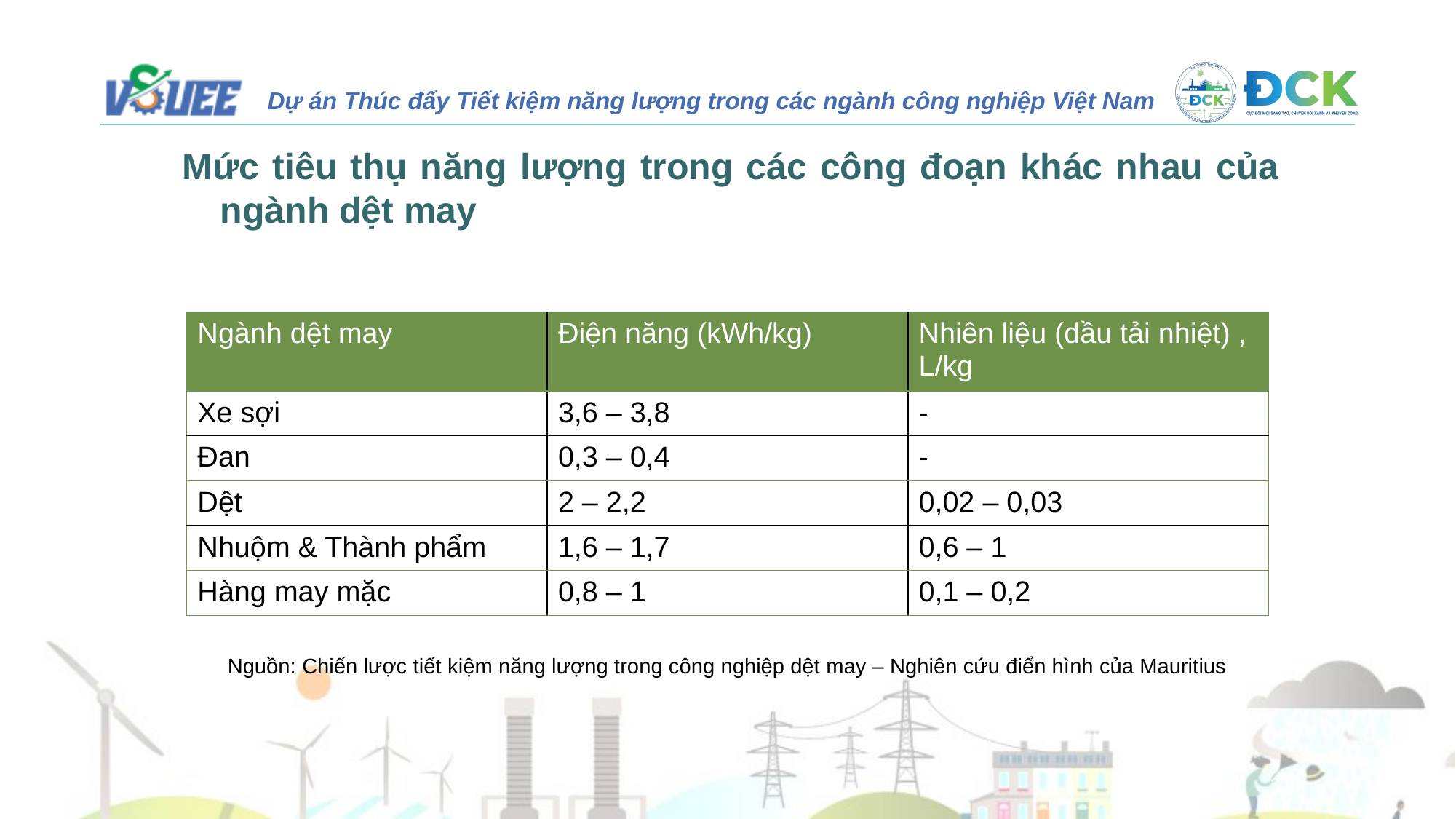

Mức tiêu thụ năng lượng trong các công đoạn khác nhau của ngành dệt may
| Ngành dệt may | Điện năng (kWh/kg) | Nhiên liệu (dầu tải nhiệt) , L/kg |
| --- | --- | --- |
| Xe sợi | 3,6 – 3,8 | - |
| Đan | 0,3 – 0,4 | - |
| Dệt | 2 – 2,2 | 0,02 – 0,03 |
| Nhuộm & Thành phẩm | 1,6 – 1,7 | 0,6 – 1 |
| Hàng may mặc | 0,8 – 1 | 0,1 – 0,2 |
Nguồn: Chiến lược tiết kiệm năng lượng trong công nghiệp dệt may – Nghiên cứu điển hình của Mauritius
9